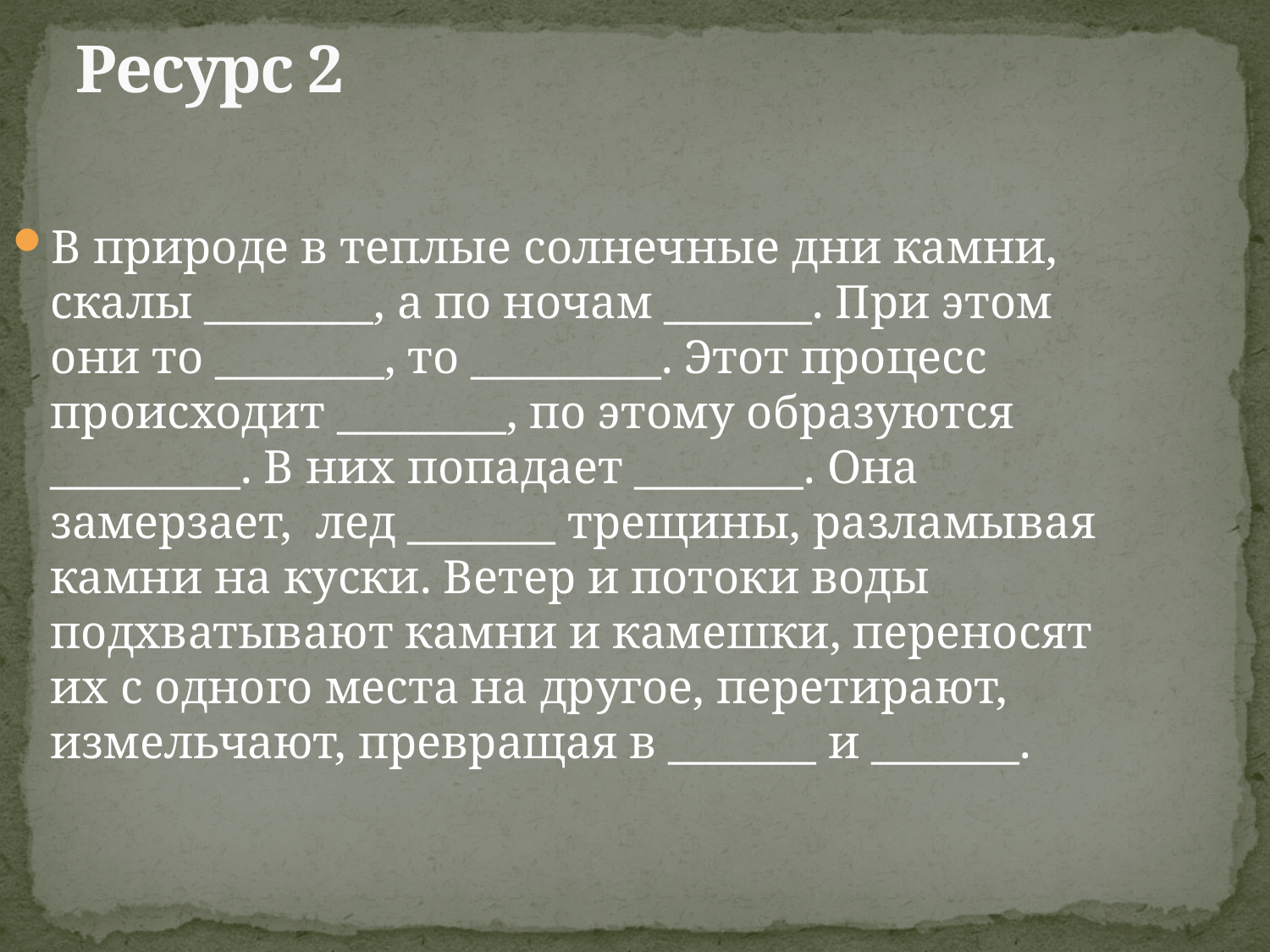

# Ресурс 2
В природе в теплые солнечные дни камни, скалы ________, а по ночам _______. При этом они то ________, то _________. Этот процесс происходит ________, по этому образуются _________. В них попадает ________. Она замерзает,  лед _______ трещины, разламывая камни на куски. Ветер и потоки воды подхватывают камни и камешки, переносят их с одного места на другое, перетирают, измельчают, превращая в _______ и _______.